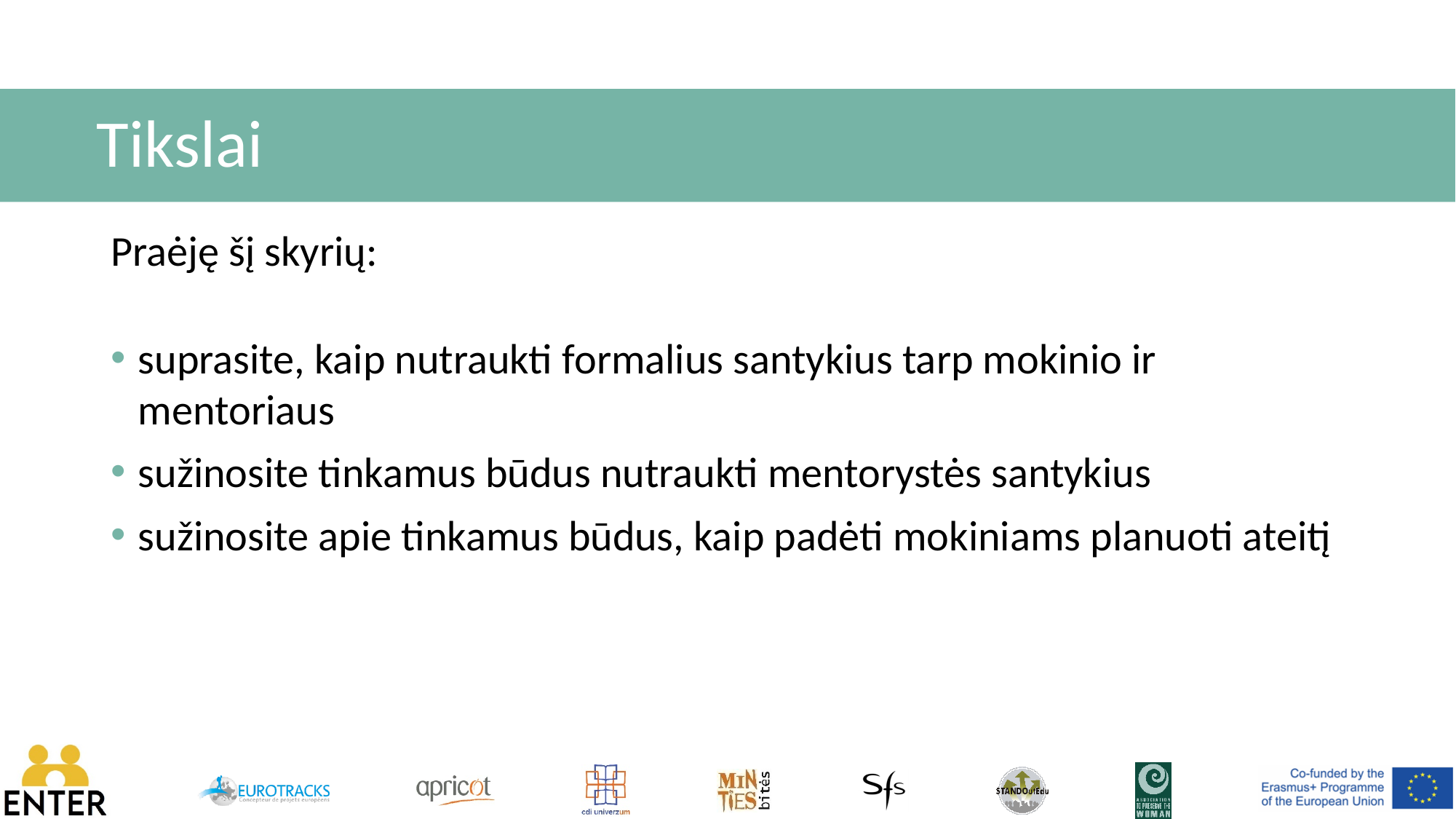

# Tikslai
Praėję šį skyrių:

suprasite, kaip nutraukti formalius santykius tarp mokinio ir mentoriaus
sužinosite tinkamus būdus nutraukti mentorystės santykius
sužinosite apie tinkamus būdus, kaip padėti mokiniams planuoti ateitį